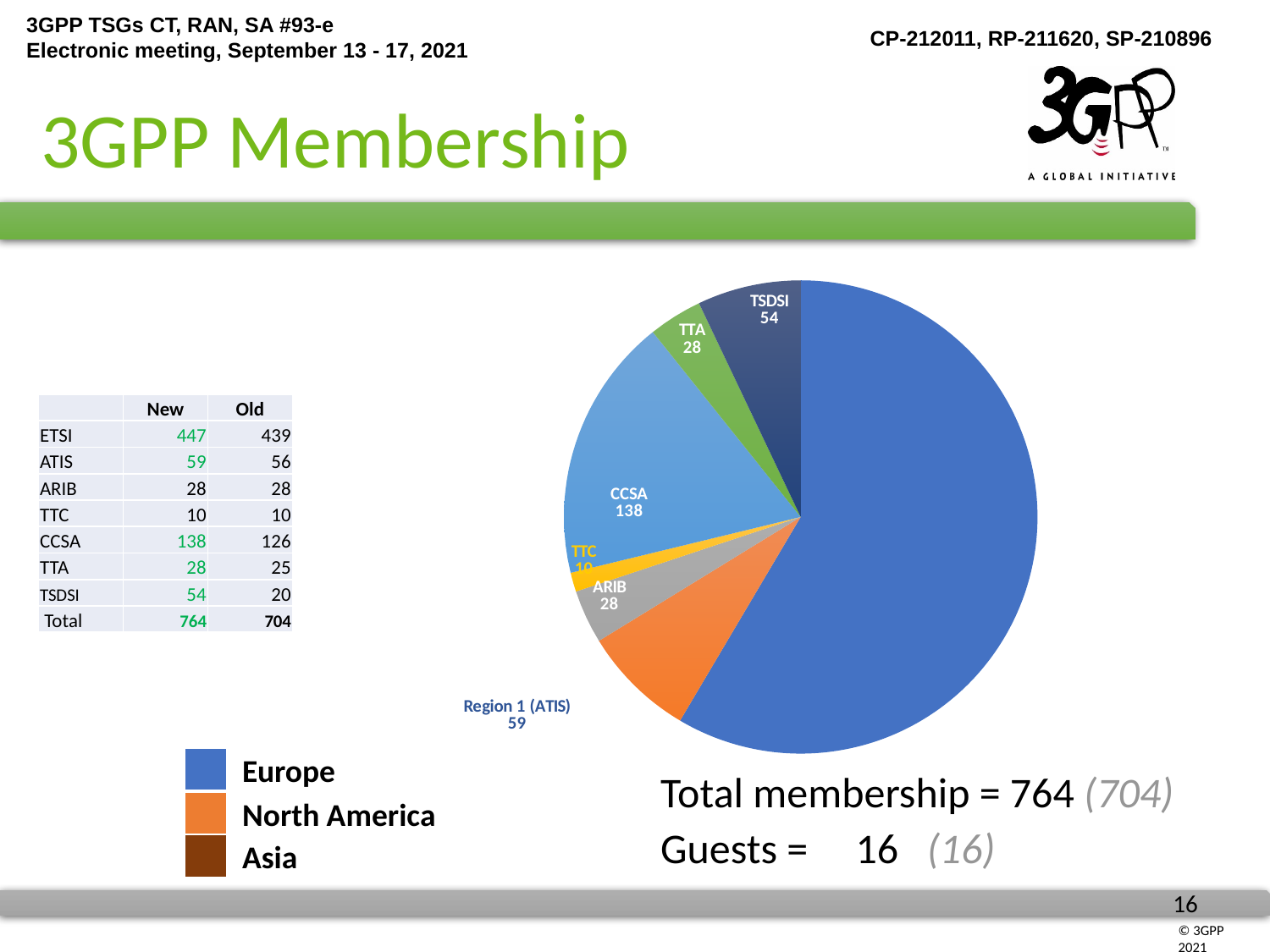

# 3GPP Membership

[unsupported chart]

|  | New | Old |
| --- | --- | --- |
| ETSI | 447 | 439 |
| ATIS | 59 | 56 |
| ARIB | 28 | 28 |
| TTC | 10 | 10 |
| CCSA | 138 | 126 |
| TTA | 28 | 25 |
| TSDSI | 54 | 20 |
| Total | 764 | 704 |

Europe
North America
Asia
Total membership = 764 (704)
Guests =     16   (16)